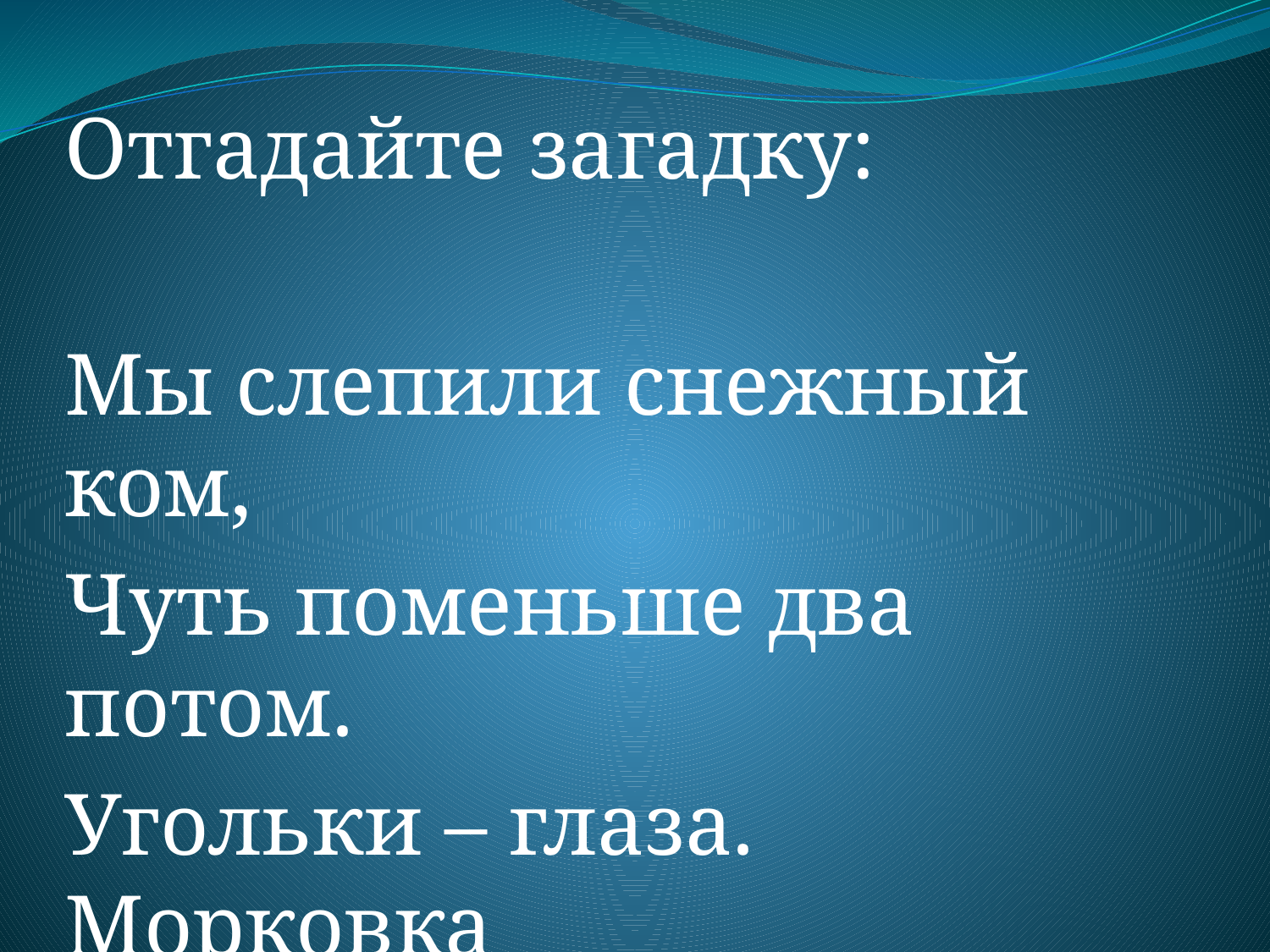

Отгадайте загадку:

Мы слепили снежный ком,
Чуть поменьше два потом.
Угольки – глаза. Морковка
Вместо носа встала ловко.